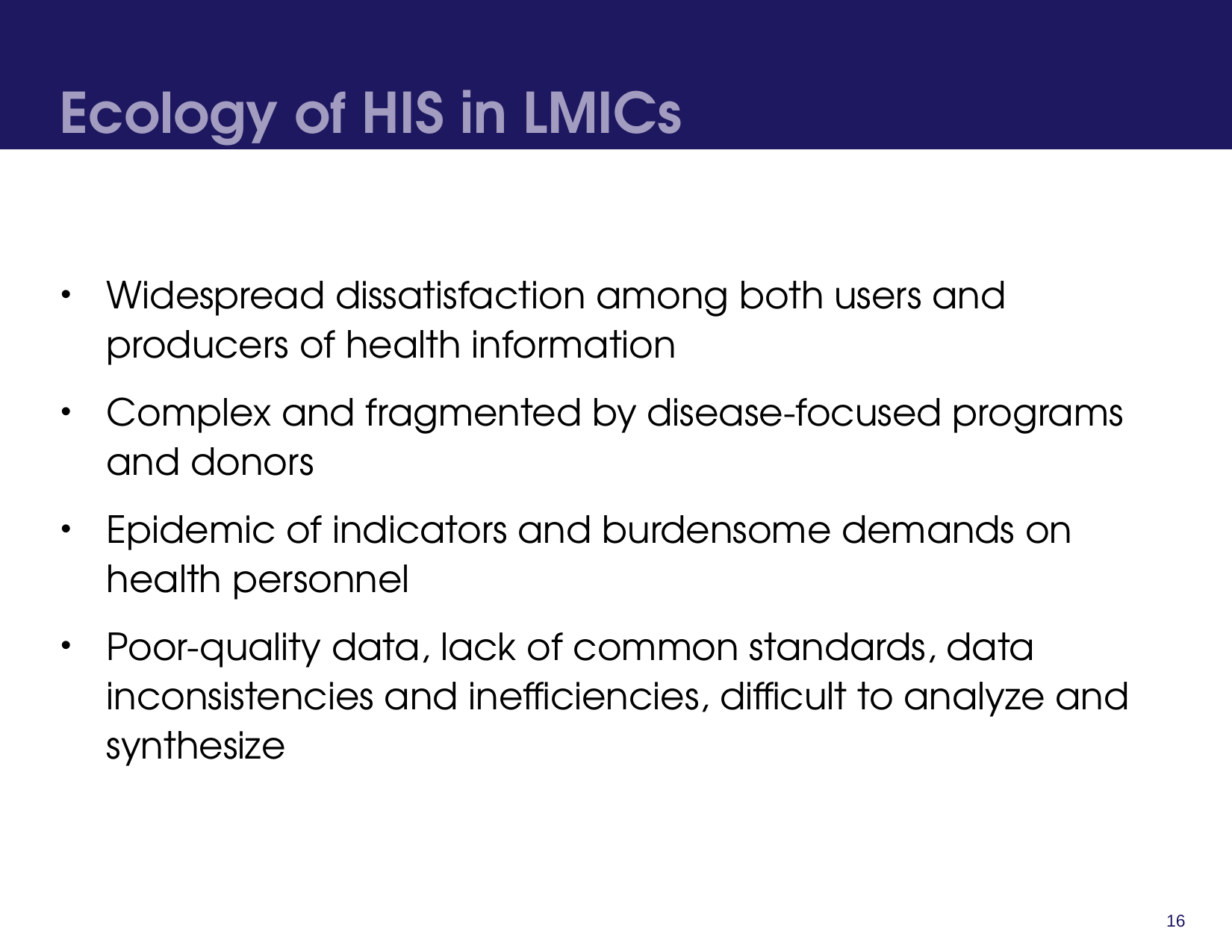

# Ecology of HIS in LMICs

Widespread dissatisfaction among both users and producers of health information
Complex and fragmented by disease-focused programs and donors
Epidemic of indicators and burdensome demands on health personnel
Poor-quality data, lack of common standards, data inconsistencies and inefficiencies, difficult to analyze and synthesize

16